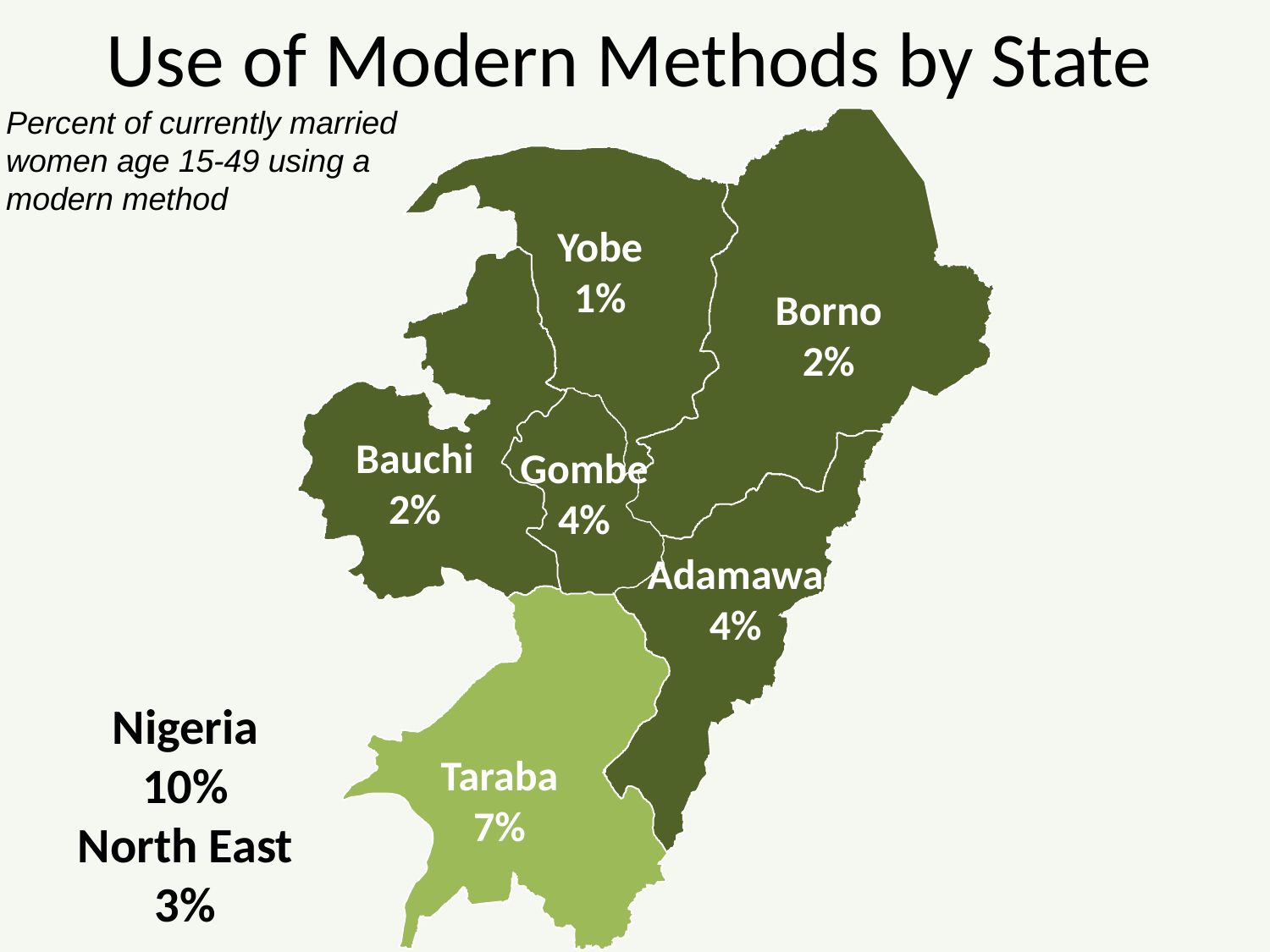

# Use of Modern Methods by State
Percent of currently married women age 15-49 using a modern method

Yobe
1%
Borno
2%
Bauchi
2%
Gombe
4%
Adamawa
4%
Nigeria
10%
North East
3%
Taraba
7%